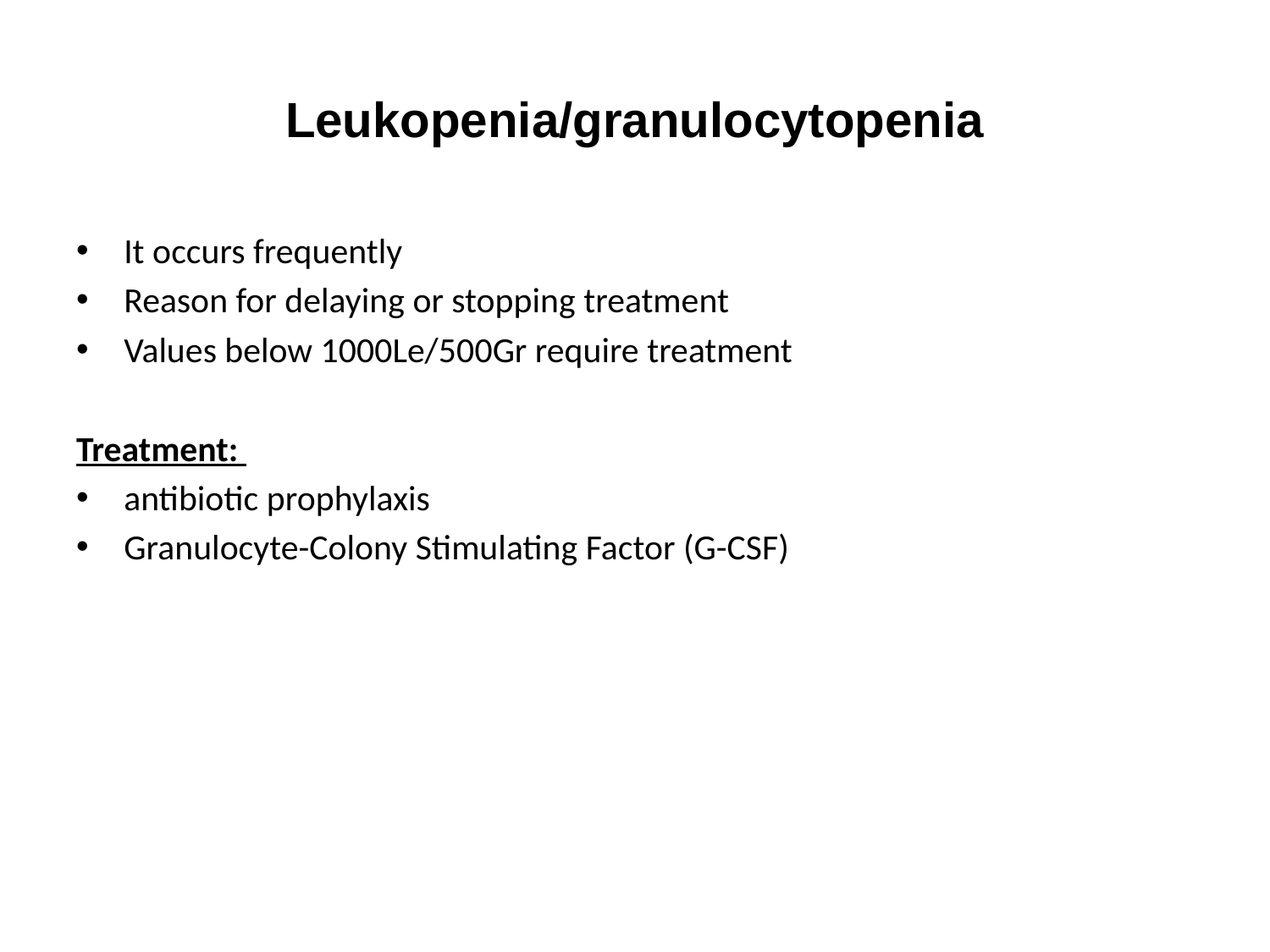

# Leukopenia/granulocytopenia
It occurs frequently
Reason for delaying or stopping treatment
Values below 1000Le/500Gr require treatment

Treatment:
antibiotic prophylaxis
Granulocyte-Colony Stimulating Factor (G-CSF)